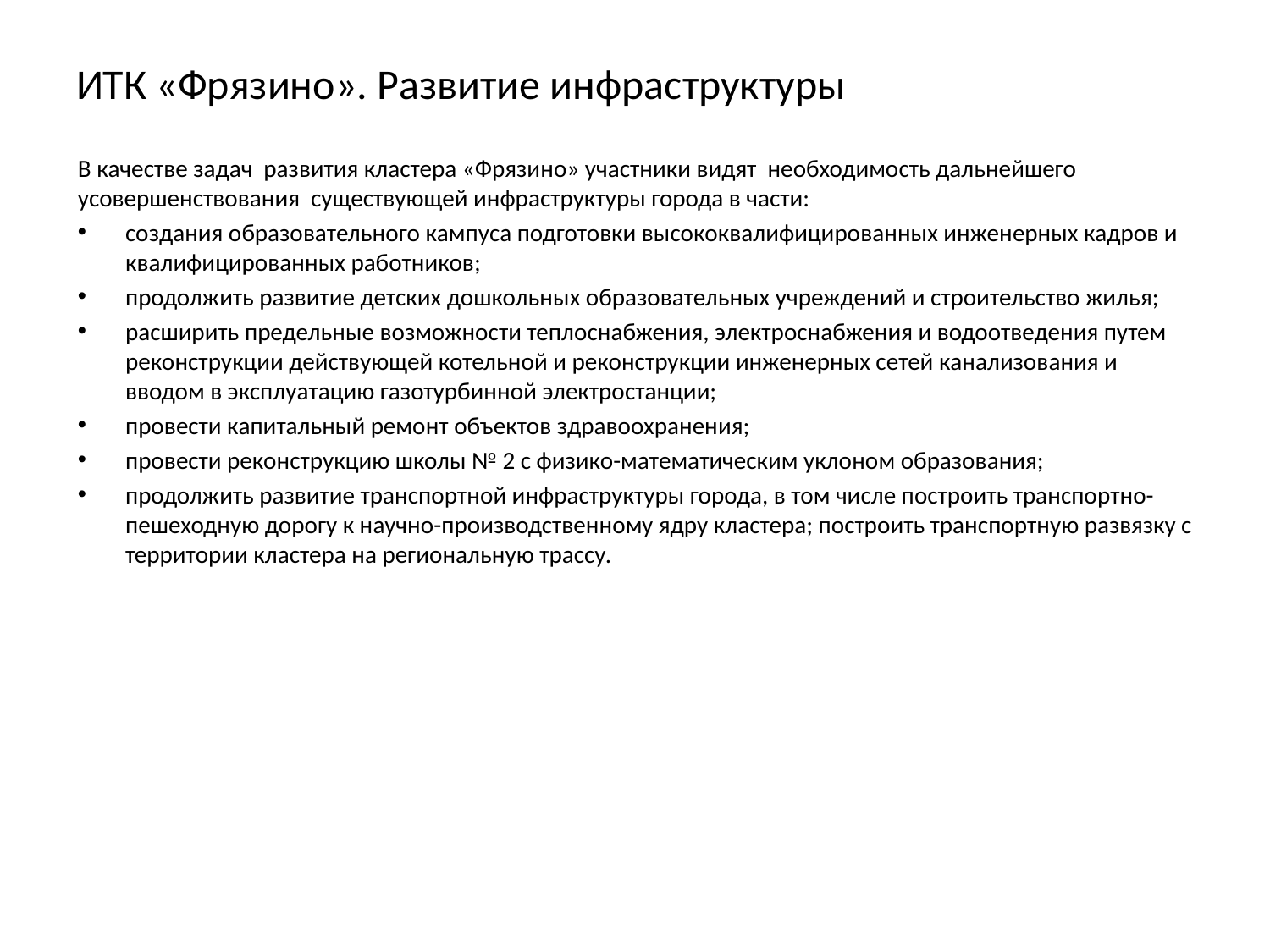

# ИТК «Фрязино». Развитие инфраструктуры
В качестве задач  развития кластера «Фрязино» участники видят  необходимость дальнейшего  усовершенствования  существующей инфраструктуры города в части:
создания образовательного кампуса подготовки высококвалифицированных инженерных кадров и квалифицированных работников;
продолжить развитие детских дошкольных образовательных учреждений и строительство жилья;
расширить предельные возможности теплоснабжения, электроснабжения и водоотведения путем реконструкции действующей котельной и реконструкции инженерных сетей канализования и вводом в эксплуатацию газотурбинной электростанции;
провести капитальный ремонт объектов здравоохранения;
провести реконструкцию школы № 2 с физико-математическим уклоном образования;
продолжить развитие транспортной инфраструктуры города, в том числе построить транспортно-пешеходную дорогу к научно-производственному ядру кластера; построить транспортную развязку с территории кластера на региональную трассу.